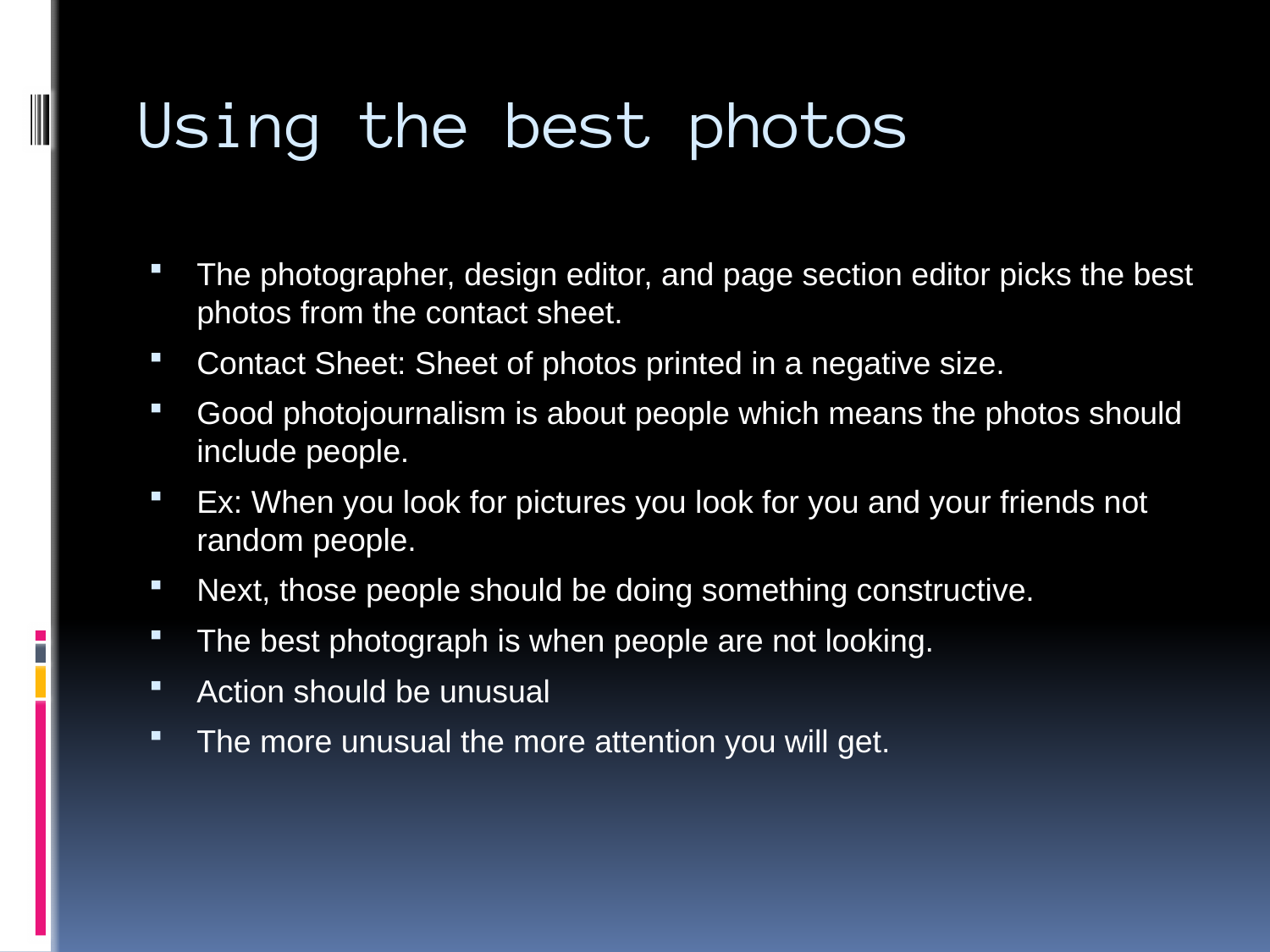

# Using the best photos
The photographer, design editor, and page section editor picks the best photos from the contact sheet.
Contact Sheet: Sheet of photos printed in a negative size.
Good photojournalism is about people which means the photos should include people.
Ex: When you look for pictures you look for you and your friends not random people.
Next, those people should be doing something constructive.
The best photograph is when people are not looking.
Action should be unusual
The more unusual the more attention you will get.